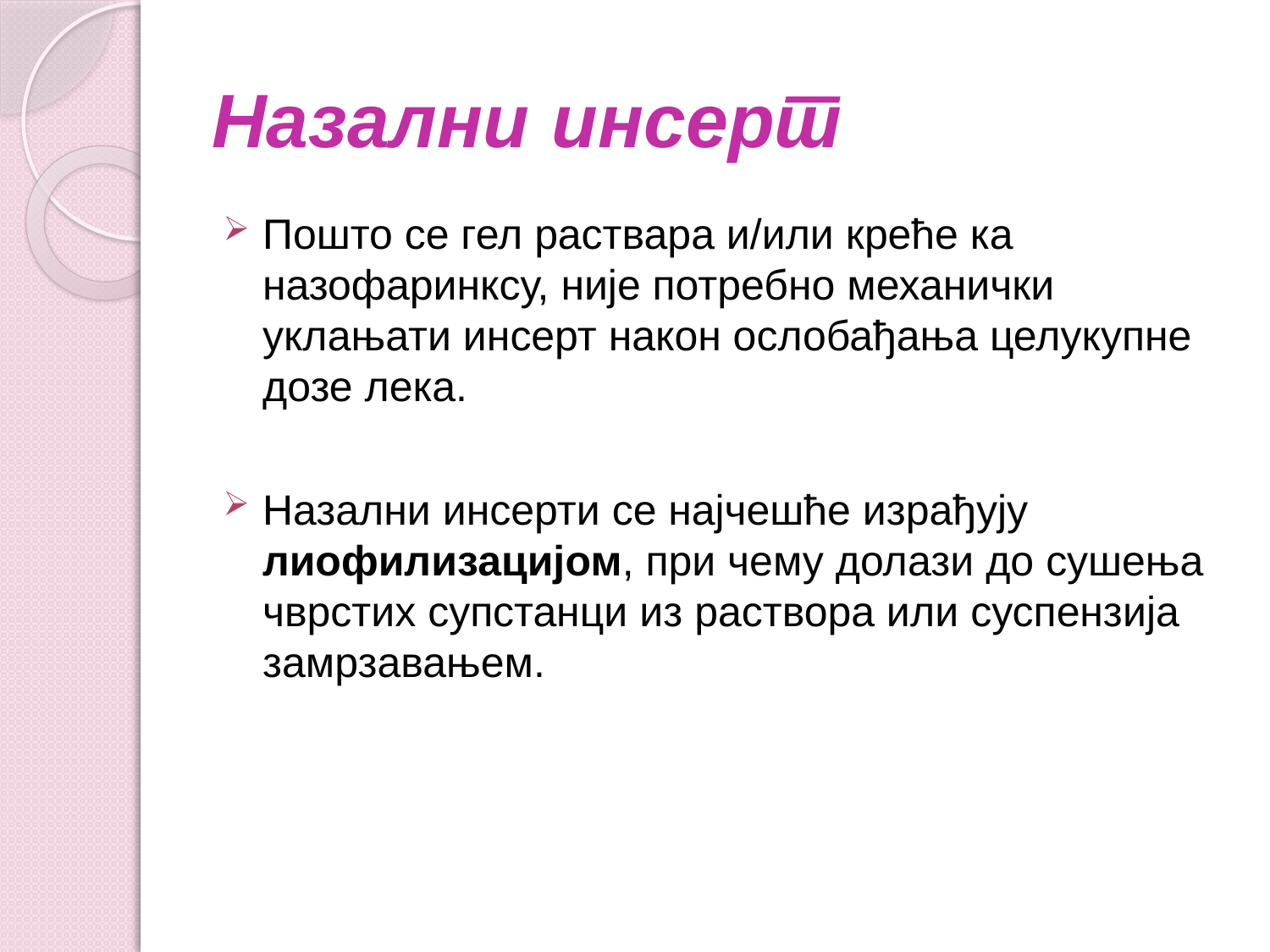

# Назални инсерт
Пошто се гел раствара и/или креће ка назофаринксу, није потребно механички уклањати инсерт након ослобађања целукупне дозе лека.

Назални инсерти се најчешће израђују лиофилизацијом, при чему долази до сушења чврстих супстанци из раствора или суспензија замрзавањем.